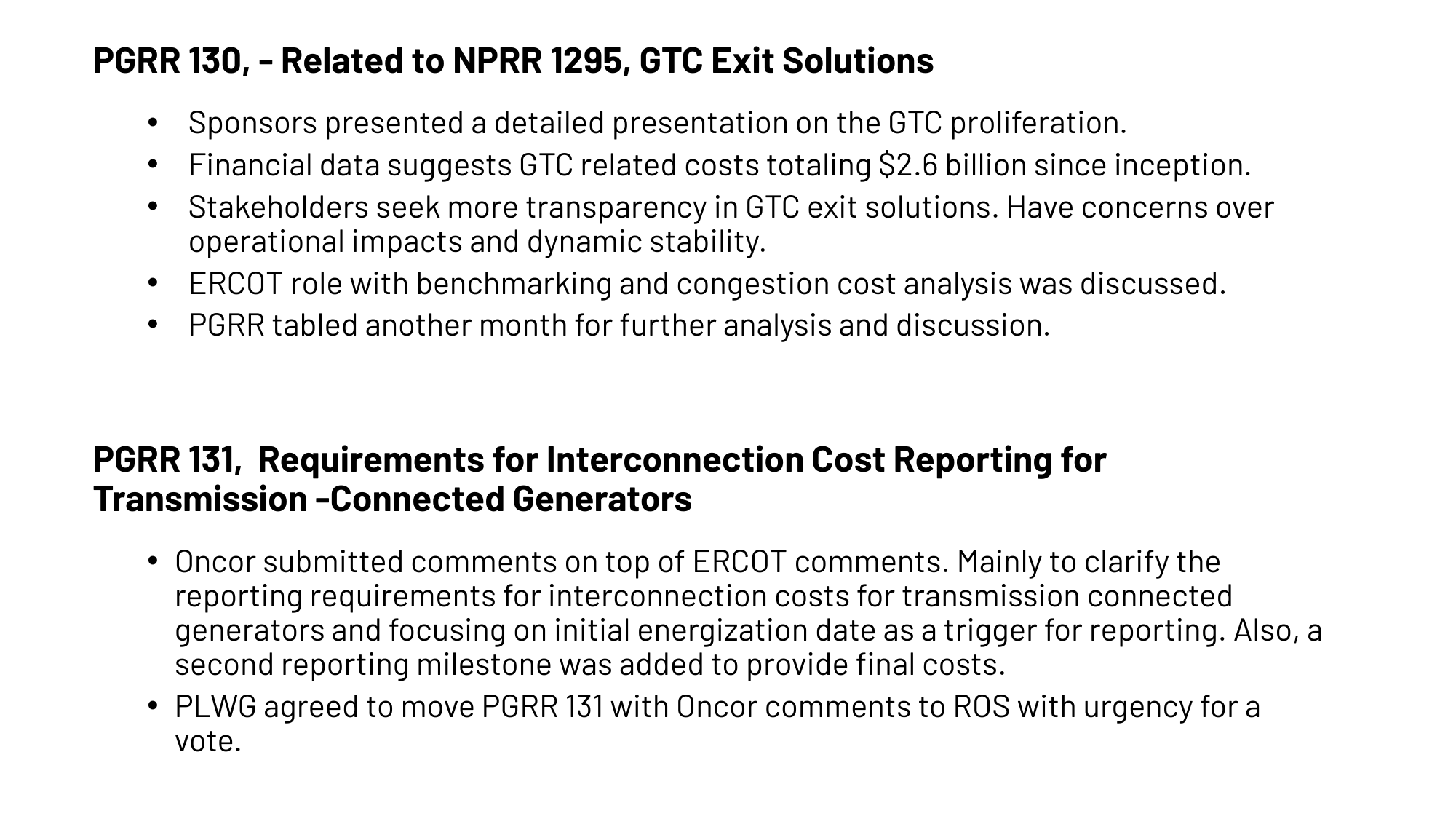

PGRR 130, - Related to NPRR 1295, GTC Exit Solutions
Sponsors presented a detailed presentation on the GTC proliferation.
Financial data suggests GTC related costs totaling $2.6 billion since inception.
Stakeholders seek more transparency in GTC exit solutions. Have concerns over operational impacts and dynamic stability.
ERCOT role with benchmarking and congestion cost analysis was discussed.
PGRR tabled another month for further analysis and discussion.

PGRR 131,  Requirements for Interconnection Cost Reporting for Transmission -Connected Generators
Oncor submitted comments on top of ERCOT comments. Mainly to clarify the reporting requirements for interconnection costs for transmission connected generators and focusing on initial energization date as a trigger for reporting. Also, a second reporting milestone was added to provide final costs.
PLWG agreed to move PGRR 131 with Oncor comments to ROS with urgency for a vote.